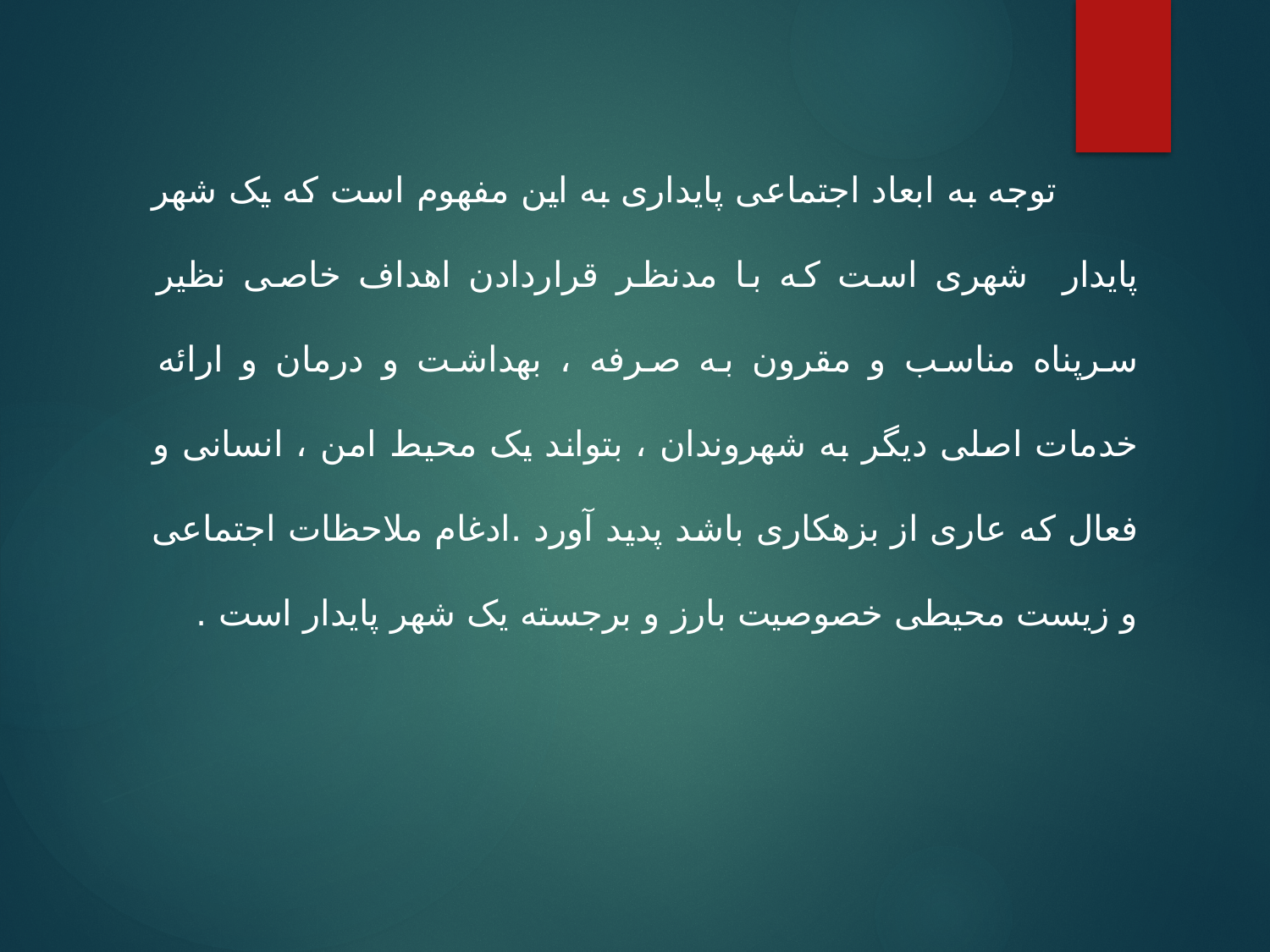

توجه به ابعاد اجتماعی پایداری به این مفهوم است که یک شهر پایدار  شهری است که با مدنظر قراردادن اهداف خاصی نظیر سرپناه مناسب و مقرون به صرفه ، بهداشت و درمان و ارائه خدمات اصلی دیگر به شهروندان ، بتواند یک محیط امن ، انسانی و فعال که عاری از بزهکاری باشد پدید آورد .ادغام ملاحظات اجتماعی و زیست محیطی خصوصیت بارز و برجسته یک شهر پایدار است .